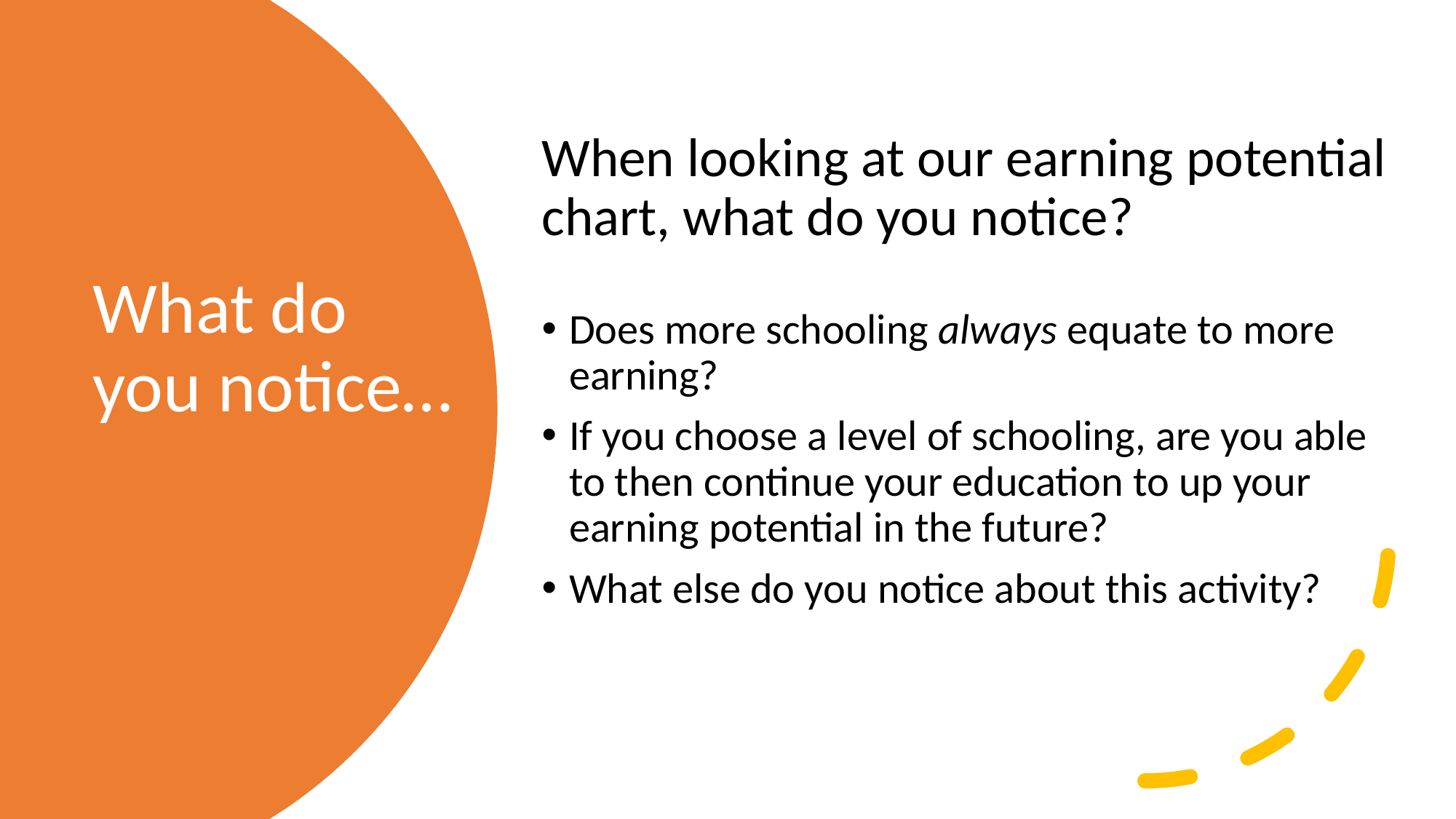

When looking at our earning potential chart, what do you notice?

Does more schooling always equate to more earning?
If you choose a level of schooling, are you able to then continue your education to up your earning potential in the future?
What else do you notice about this activity?
# What do you notice…